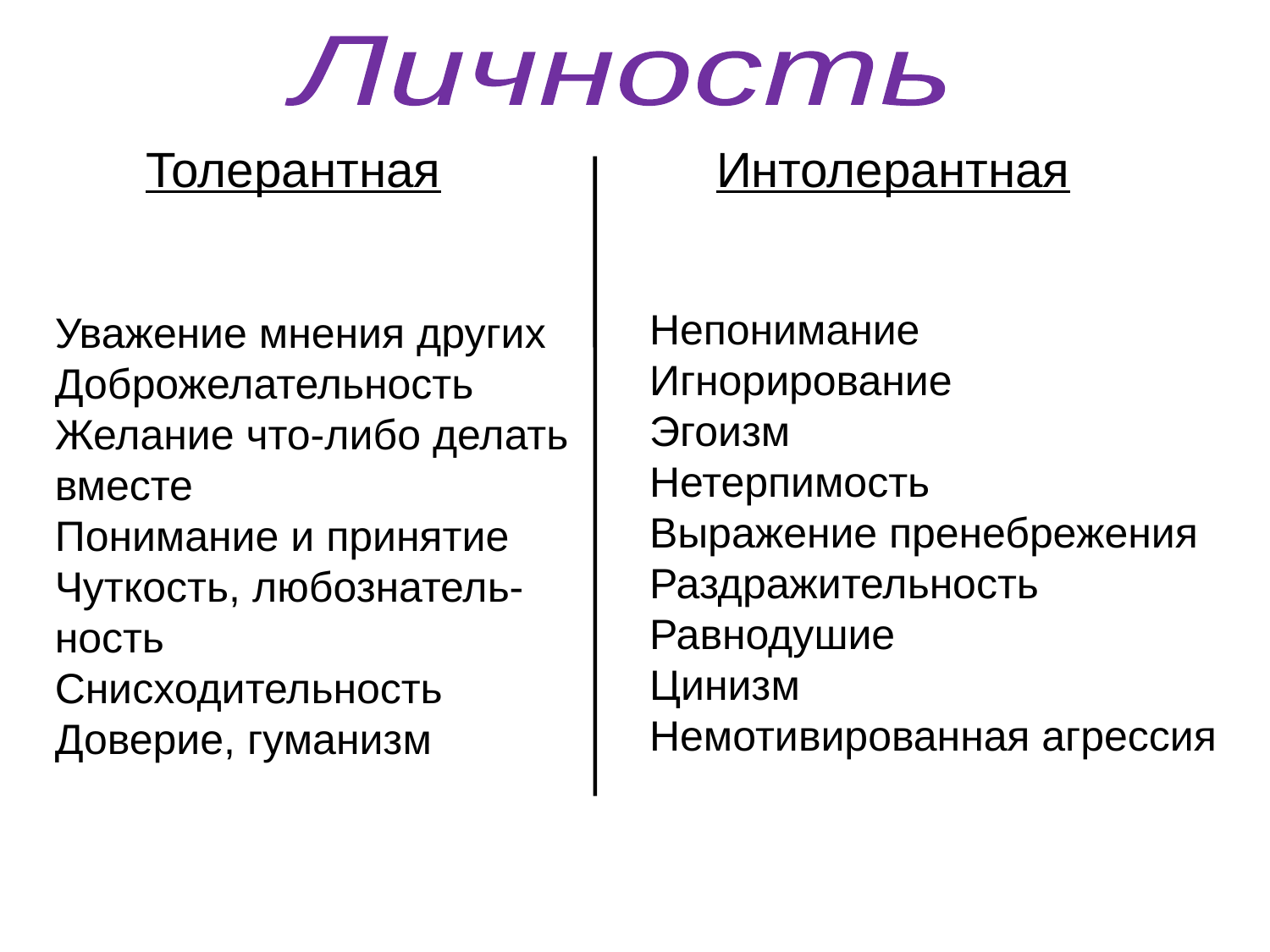

Личность
Толерантная
Интолерантная

Непонимание
Игнорирование
Эгоизм
Нетерпимость
Выражение пренебрежения
Раздражительность
Равнодушие
Цинизм
Немотивированная агрессия

Уважение мнения других
Доброжелательность
Желание что-либо делать
вместе
Понимание и принятие
Чуткость, любознатель-
ность
Снисходительность
Доверие, гуманизм